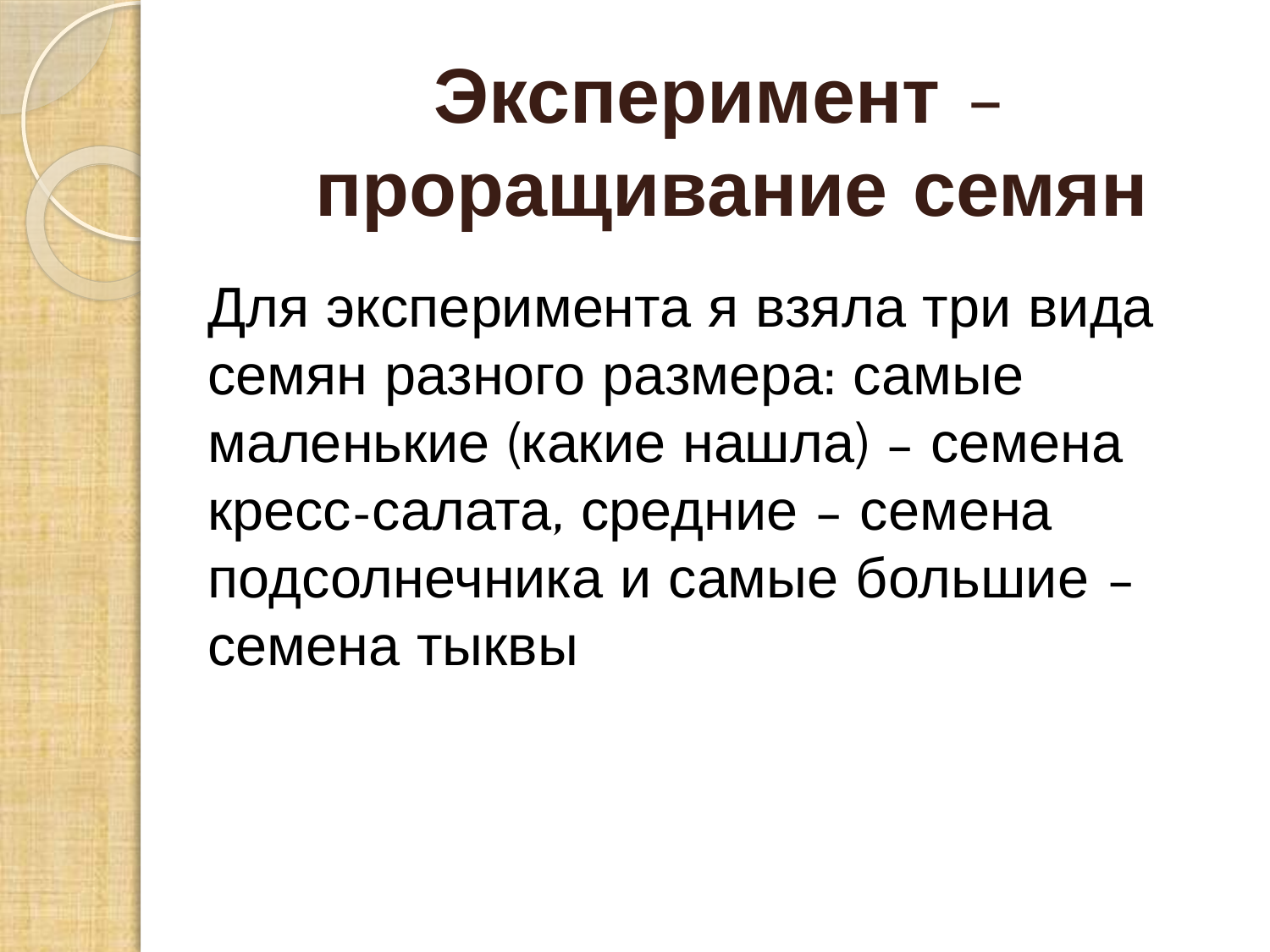

Эксперимент –
 проращивание семян

Для эксперимента я взяла три вида семян разного размера: самые маленькие (какие нашла) – семена кресс-салата, средние – семена подсолнечника и самые большие – семена тыквы